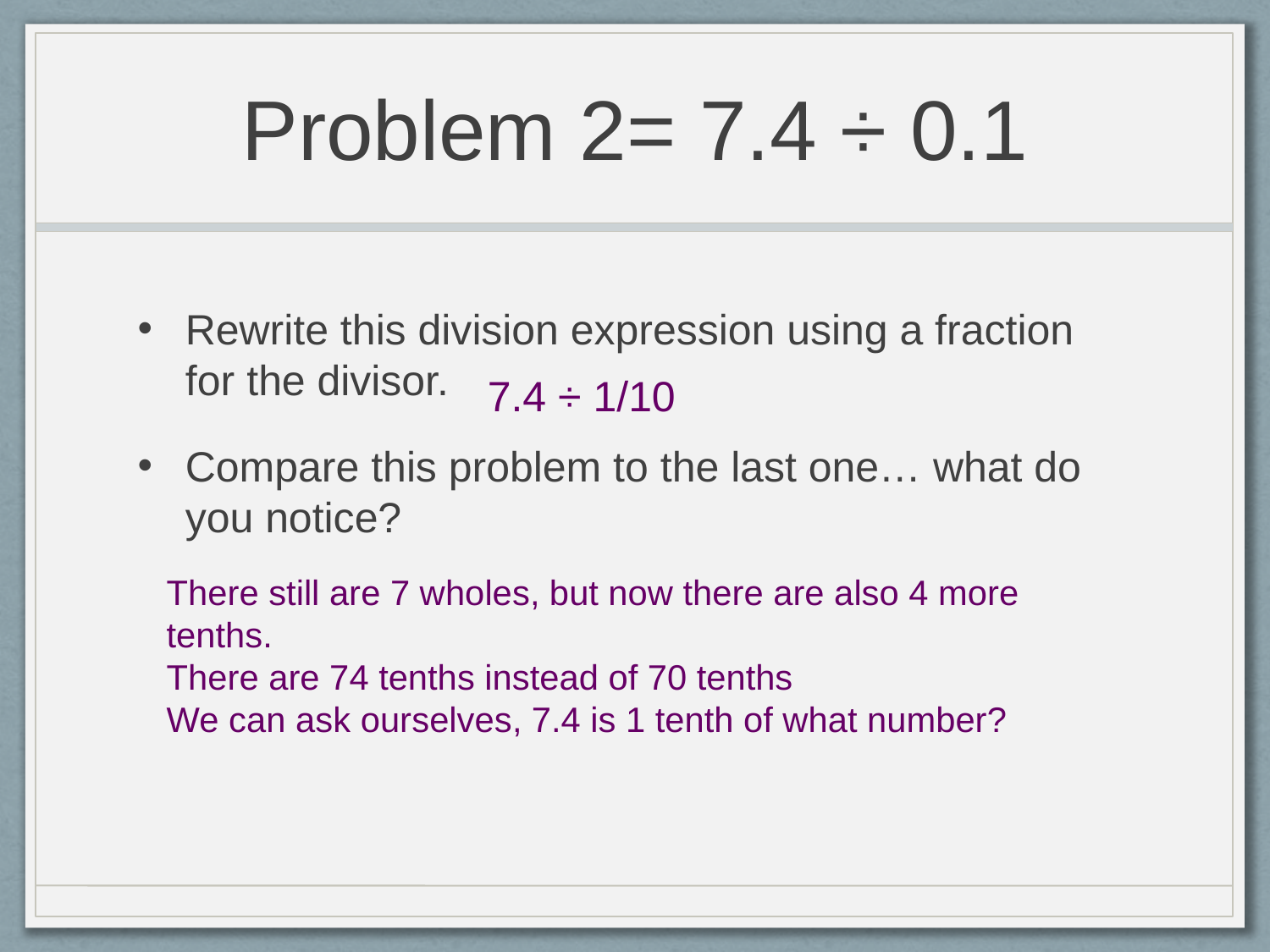

# Problem 2= 7.4 ÷ 0.1
Rewrite this division expression using a fraction for the divisor.
Compare this problem to the last one… what do you notice?

7.4 ÷ 1/10
There still are 7 wholes, but now there are also 4 more tenths.
There are 74 tenths instead of 70 tenths
We can ask ourselves, 7.4 is 1 tenth of what number?